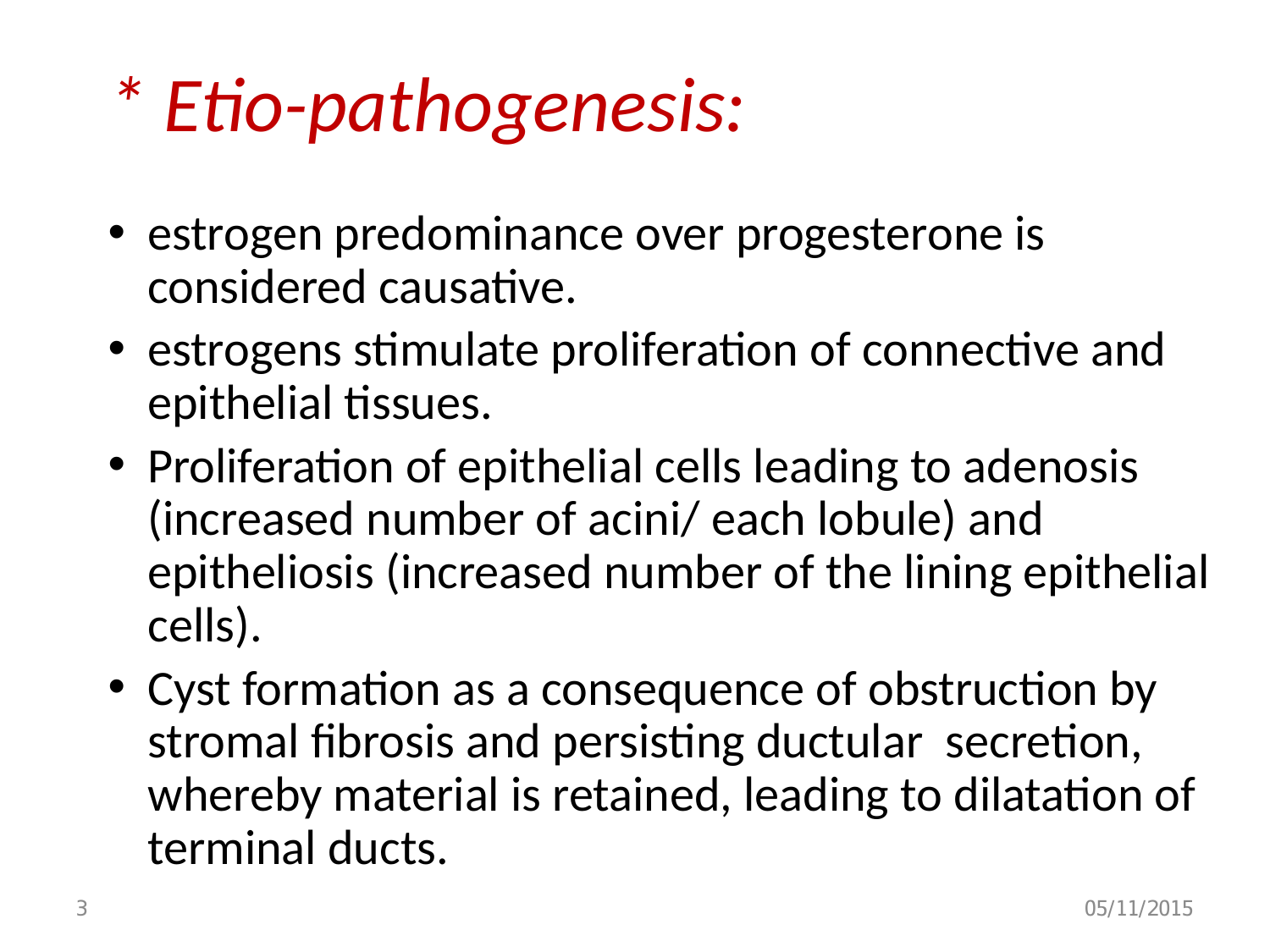

* Etio-pathogenesis:
estrogen predominance over progesterone is considered causative.
estrogens stimulate proliferation of connective and epithelial tissues.
Proliferation of epithelial cells leading to adenosis (increased number of acini/ each lobule) and epitheliosis (increased number of the lining epithelial cells).
Cyst formation as a consequence of obstruction by stromal fibrosis and persisting ductular  secretion, whereby material is retained, leading to dilatation of terminal ducts.

3
05/11/2015